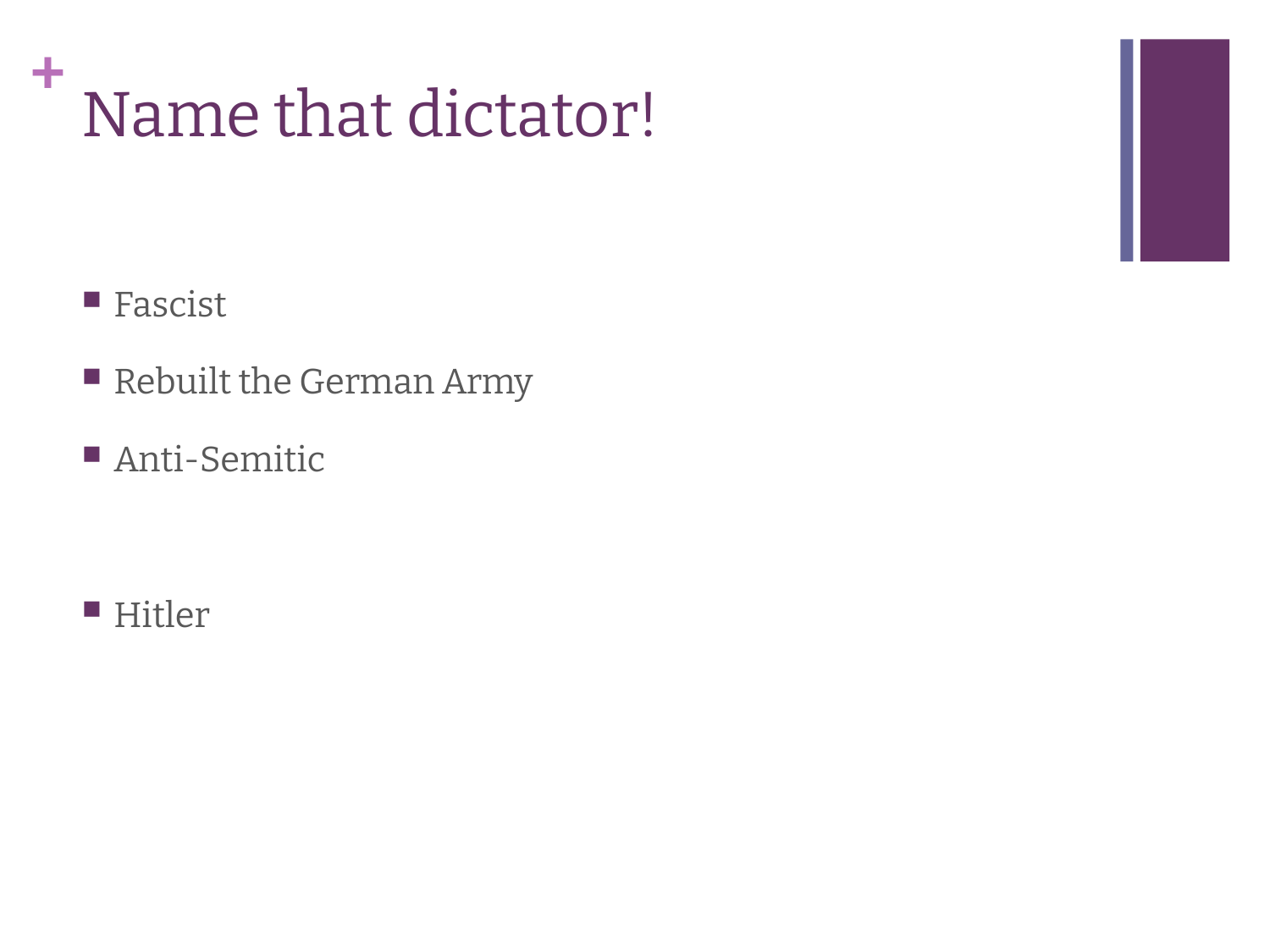

# Name that dictator!
Fascist
Rebuilt the German Army
Anti-Semitic

Hitler